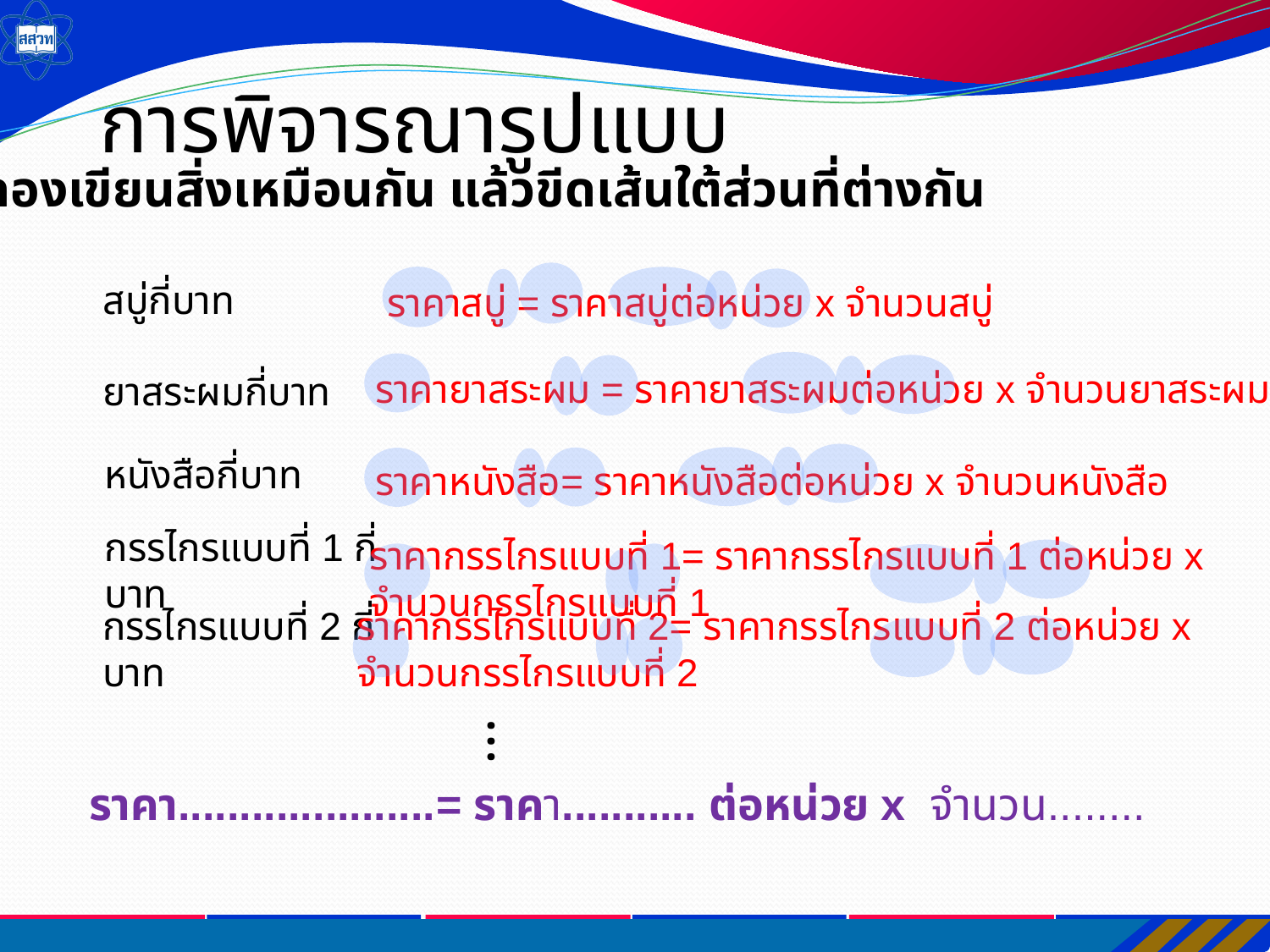

การพิจารณารูปแบบ
ลองเขียนสิ่งเหมือนกัน แล้วขีดเส้นใต้ส่วนที่ต่างกัน

สบู่กี่บาท

ราคาสบู่ = ราคาสบู่ต่อหน่วย x จำนวนสบู่

ราคายาสระผม = ราคายาสระผมต่อหน่วย x จำนวนยาสระผม
ยาสระผมกี่บาท

หนังสือกี่บาท

ราคาหนังสือ= ราคาหนังสือต่อหน่วย x จำนวนหนังสือ

กรรไกรแบบที่ 1 กี่บาท

ราคากรรไกรแบบที่ 1= ราคากรรไกรแบบที่ 1 ต่อหน่วย x จำนวนกรรไกรแบบที่ 1

กรรไกรแบบที่ 2 กี่บาท
ราคากรรไกรแบบที่ 2= ราคากรรไกรแบบที่ 2 ต่อหน่วย x จำนวนกรรไกรแบบที่ 2
…
ราคา.....................= ราคา........... ต่อหน่วย x  จำนวน........